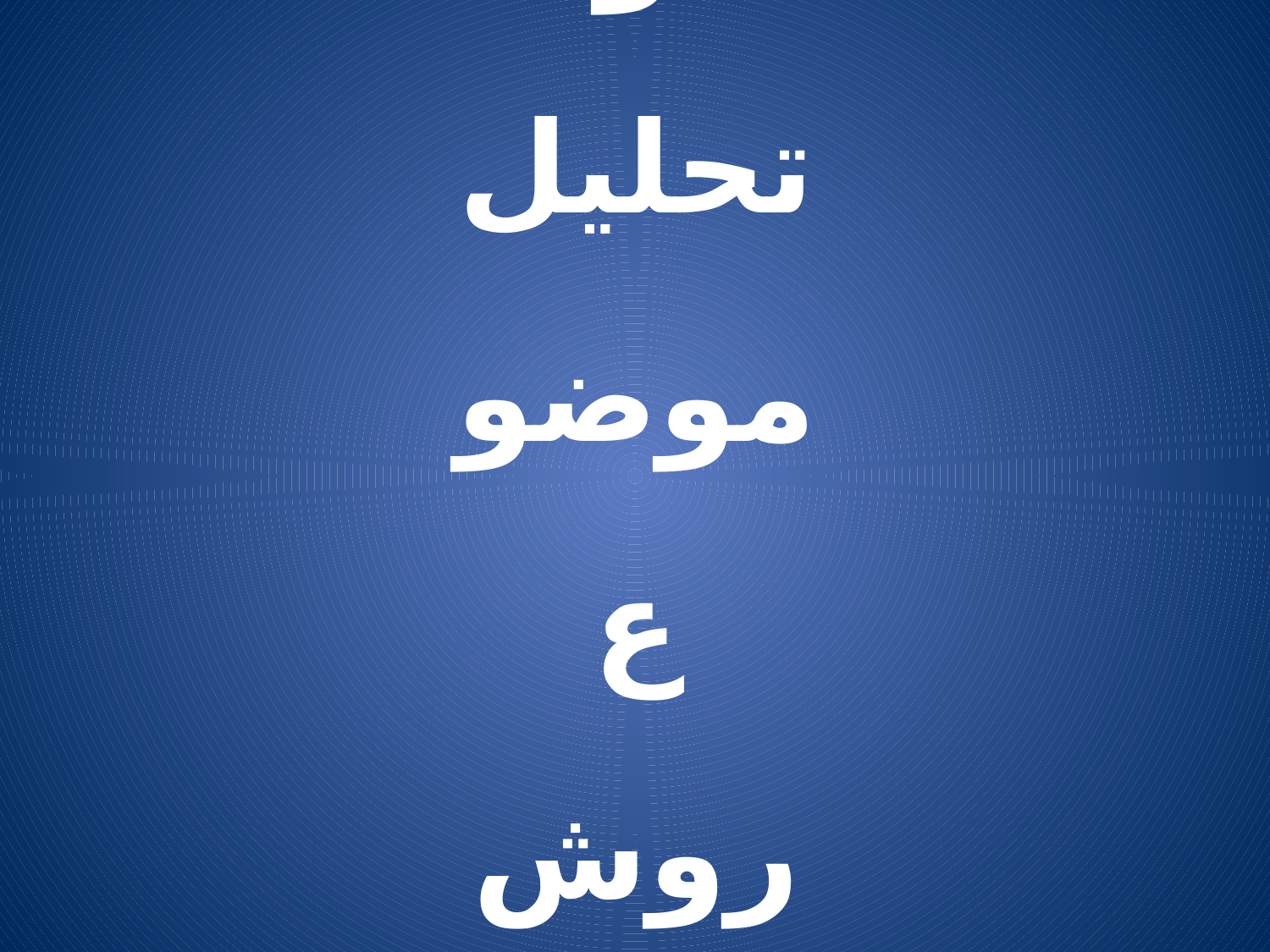

# تجزیه و تحلیل موضوع روش هاي انرژي